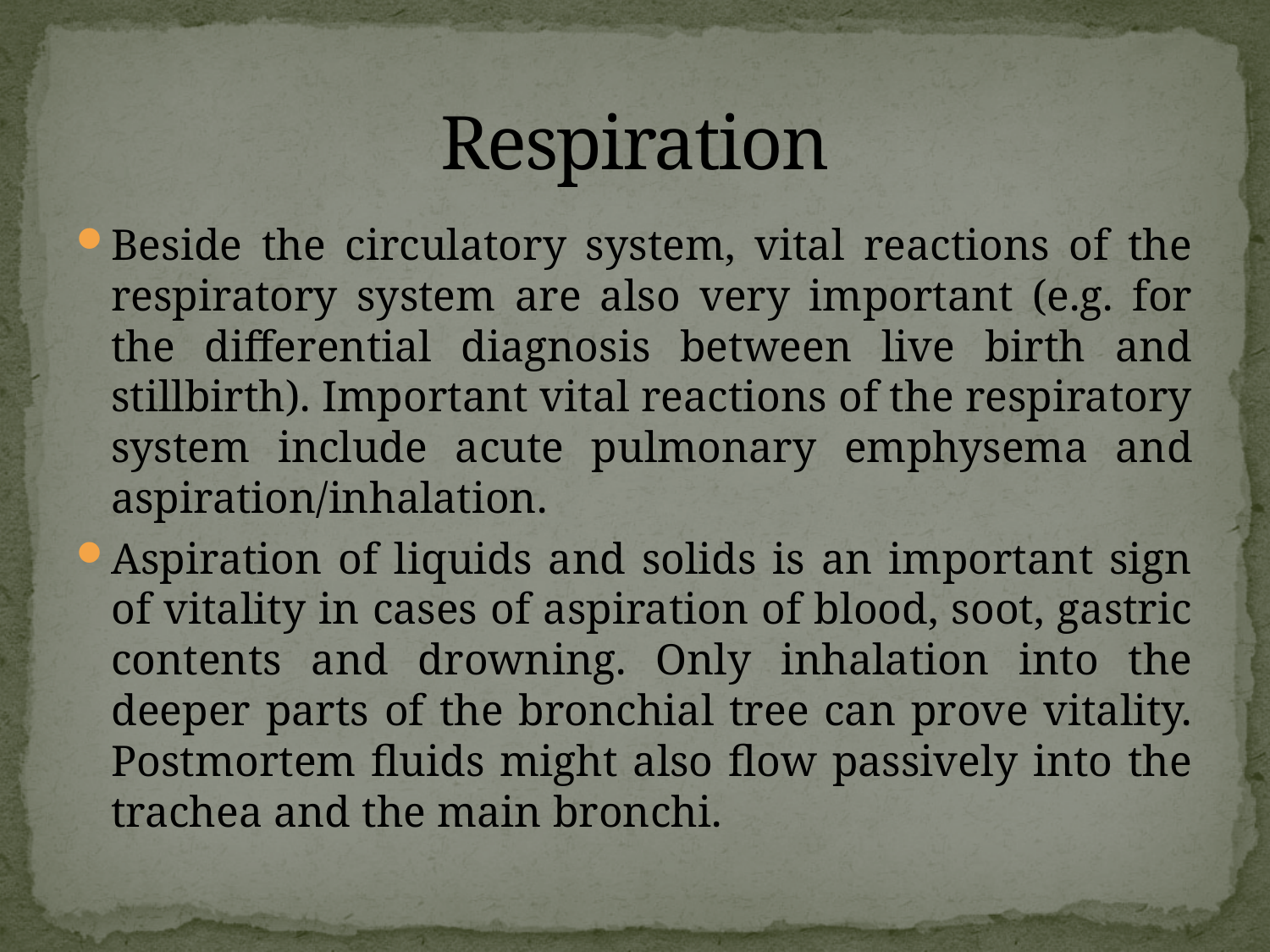

# Respiration
Beside the circulatory system, vital reactions of the respiratory system are also very important (e.g. for the differential diagnosis between live birth and stillbirth). Important vital reactions of the respiratory system include acute pulmonary emphysema and aspiration/inhalation.
Aspiration of liquids and solids is an important sign of vitality in cases of aspiration of blood, soot, gastric contents and drowning. Only inhalation into the deeper parts of the bronchial tree can prove vitality. Postmortem fluids might also flow passively into the trachea and the main bronchi.